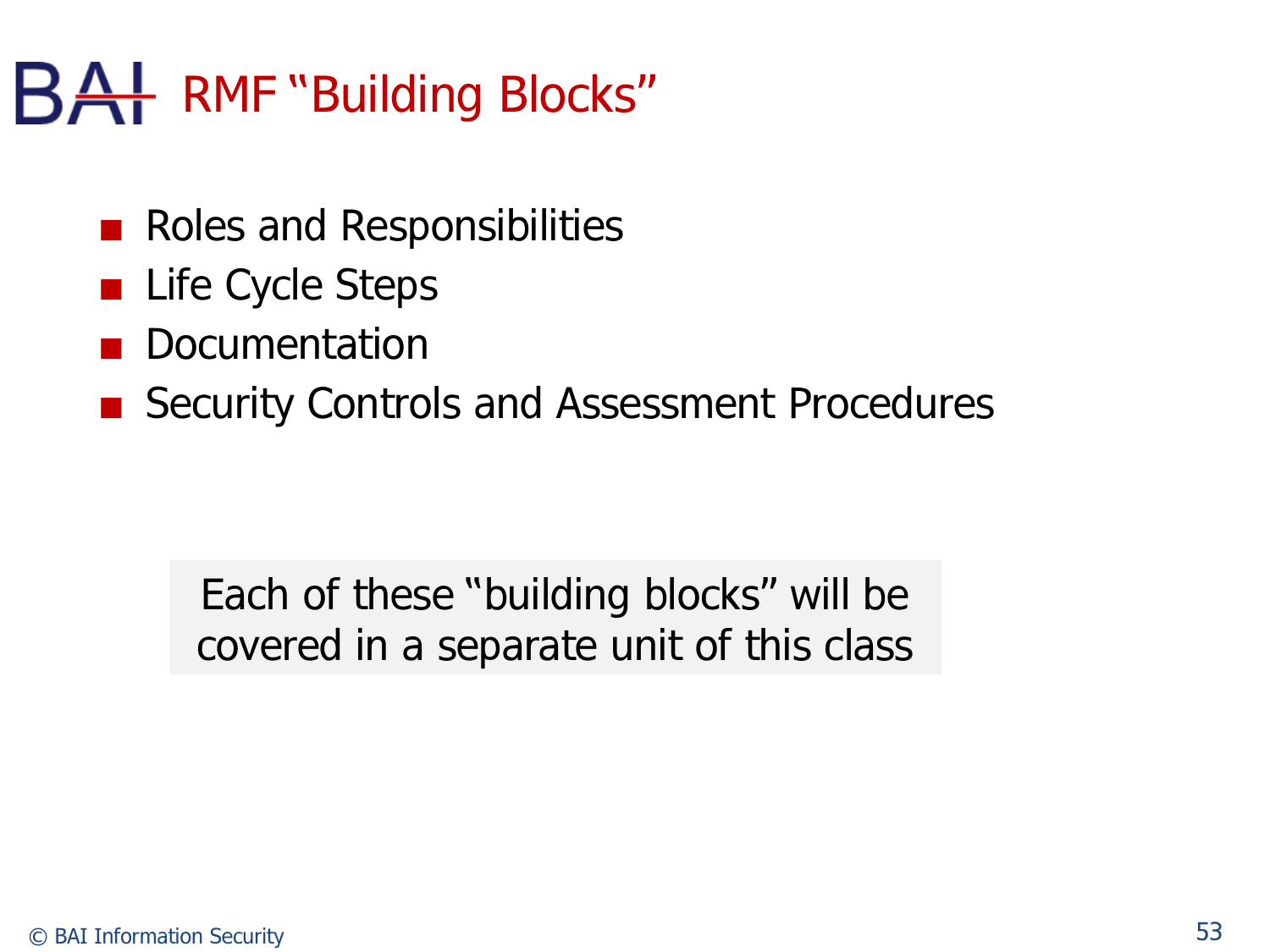

# RMF “Building Blocks”
Roles and Responsibilities
Life Cycle Steps
Documentation
Security Controls and Assessment Procedures
Each of these “building blocks” will be covered in a separate unit of this class